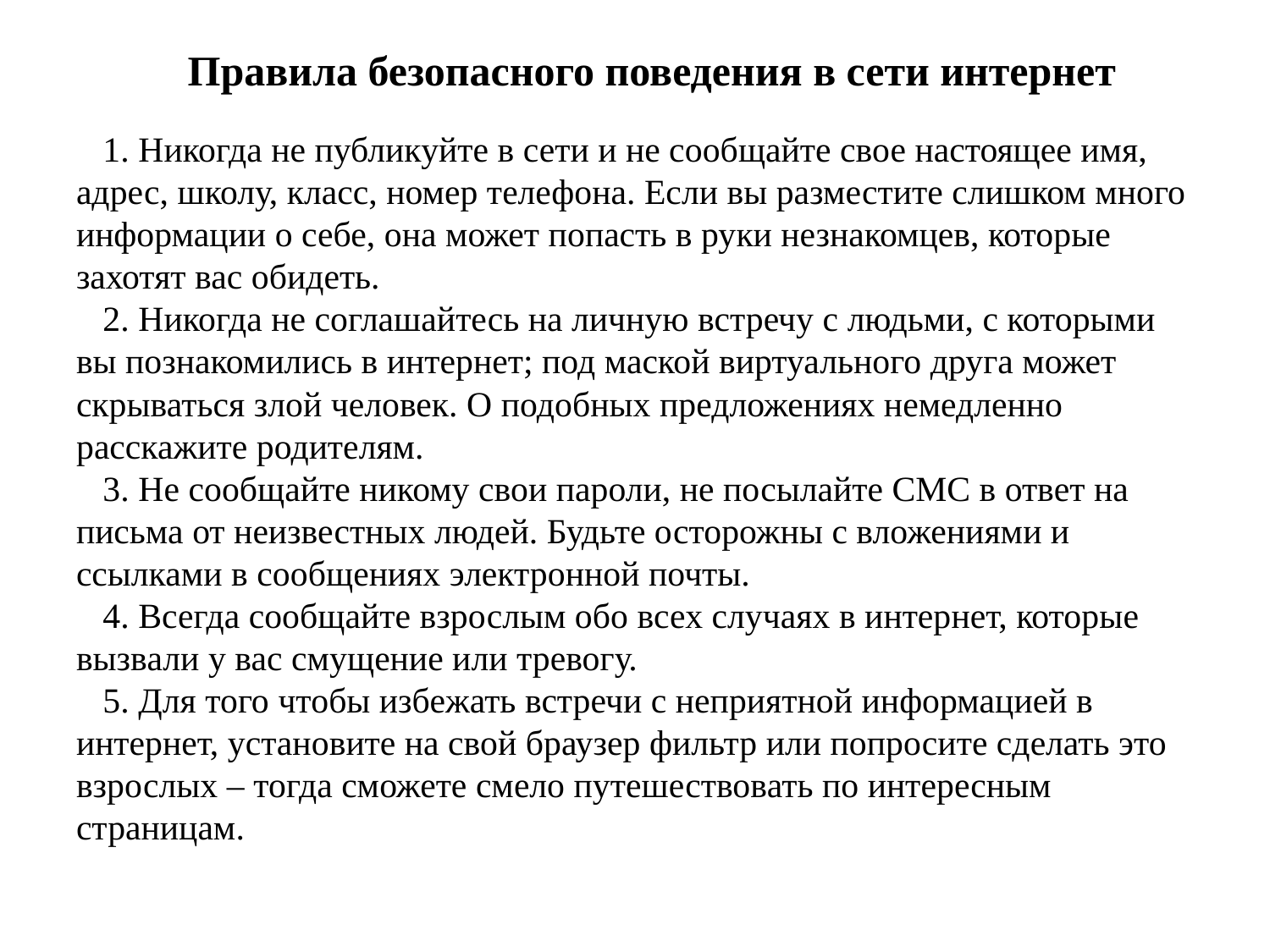

# 1. Никогда не публикуйте в сети и не сообщайте свое настоящее имя, адрес, школу, класс, номер телефона. Если вы разместите слишком много информации о себе, она может попасть в руки незнакомцев, которые захотят вас обидеть. 2. Никогда не соглашайтесь на личную встречу с людьми, с которыми вы познакомились в интернет; под маской виртуального друга может скрываться злой человек. О подобных предложениях немедленно расскажите родителям. 3. Не сообщайте никому свои пароли, не посылайте СМС в ответ на письма от неизвестных людей. Будьте осторожны с вложениями и ссылками в сообщениях электронной почты. 4. Всегда сообщайте взрослым обо всех случаях в интернет, которые вызвали у вас смущение или тревогу. 5. Для того чтобы избежать встречи с неприятной информацией в интернет, установите на свой браузер фильтр или попросите сделать это взрослых – тогда сможете смело путешествовать по интересным страницам.
| Правила безопасного поведения в сети интернет |
| --- |